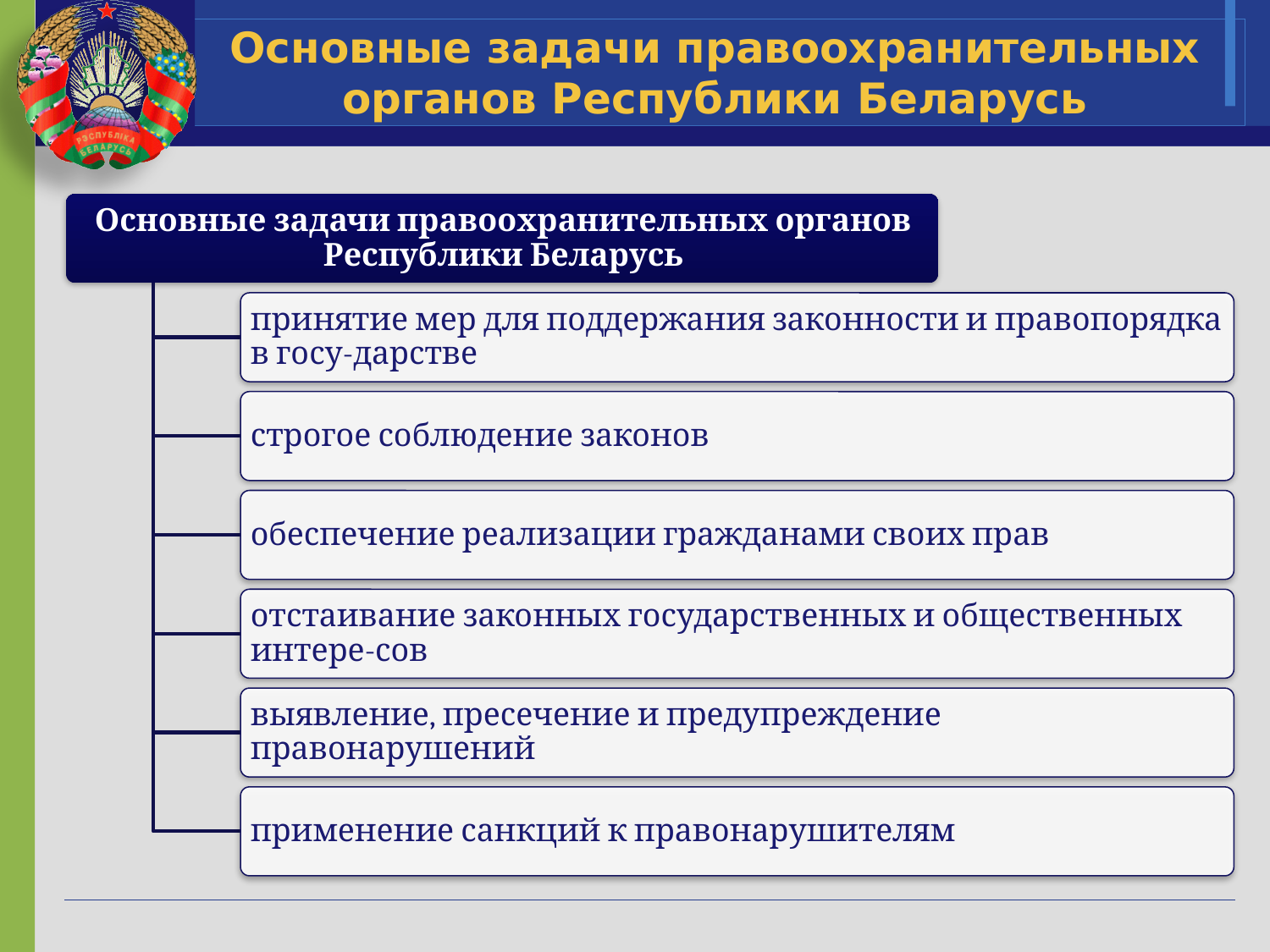

# Основные задачи правоохранительных органов Республики Беларусь
Основные задачи правоохранительных органов Республики Беларусь
принятие мер для поддержания законности и правопорядка в госу-дарстве
строгое соблюдение законов
обеспечение реализации гражданами своих прав
отстаивание законных государственных и общественных интере-сов
выявление, пресечение и предупреждение правонарушений
применение санкций к правонарушителям